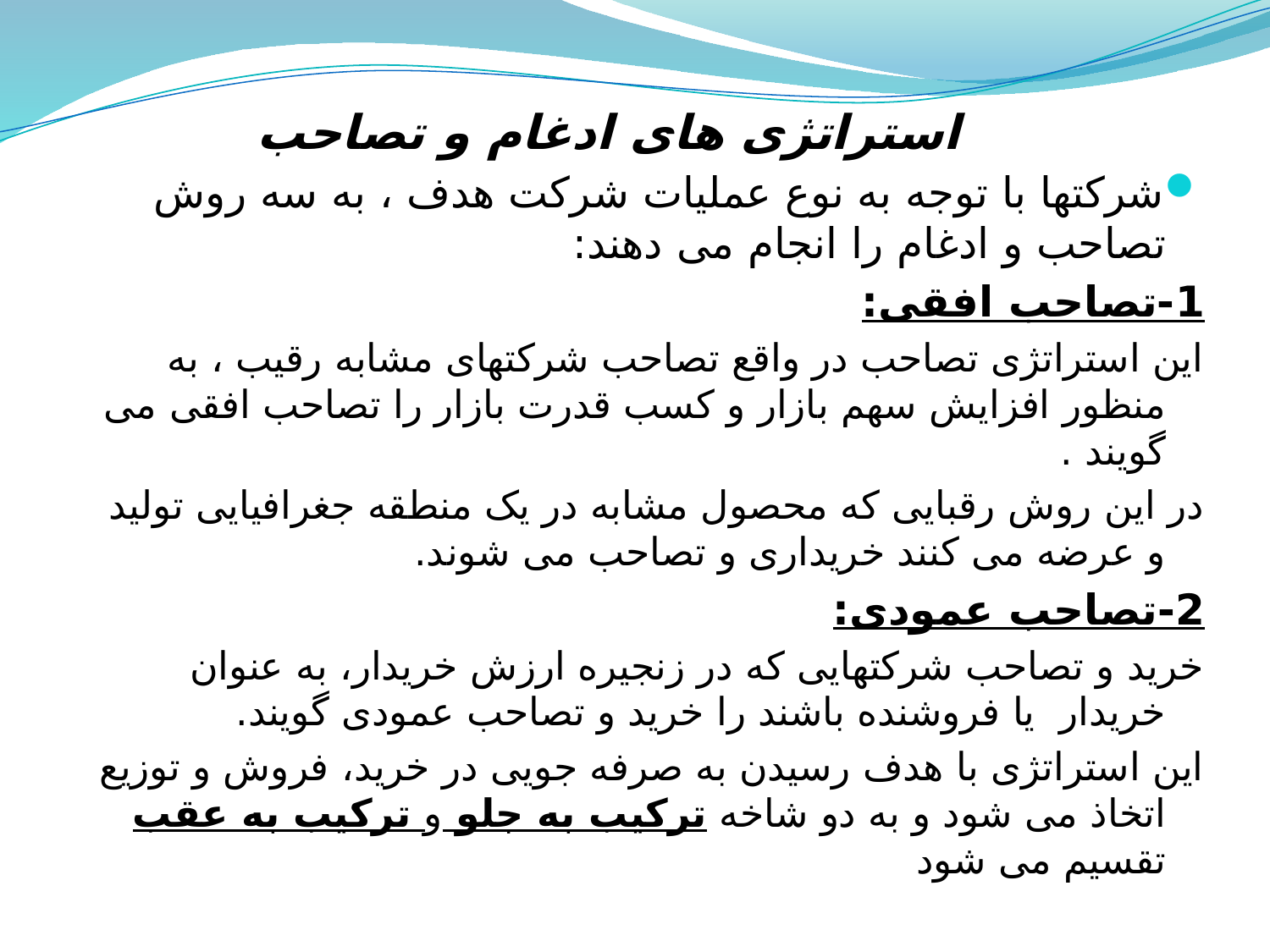

# استراتژی های ادغام و تصاحب
شرکتها با توجه به نوع عملیات شرکت هدف ، به سه روش تصاحب و ادغام را انجام می دهند:
1-تصاحب افقی:
این استراتژی تصاحب در واقع تصاحب شرکتهای مشابه رقیب ، به منظور افزایش سهم بازار و کسب قدرت بازار را تصاحب افقی می گویند .
در این روش رقبایی که محصول مشابه در یک منطقه جغرافیایی تولید و عرضه می کنند خریداری و تصاحب می شوند.
2-تصاحب عمودی:
خرید و تصاحب شرکتهایی که در زنجیره ارزش خریدار، به عنوان خریدار  یا فروشنده باشند را خرید و تصاحب عمودی گویند.
این استراتژی با هدف رسیدن به صرفه جویی در خرید، فروش و توزیع اتخاذ می شود و به دو شاخه ترکیب به جلو و ترکیب به عقب تقسیم می شود